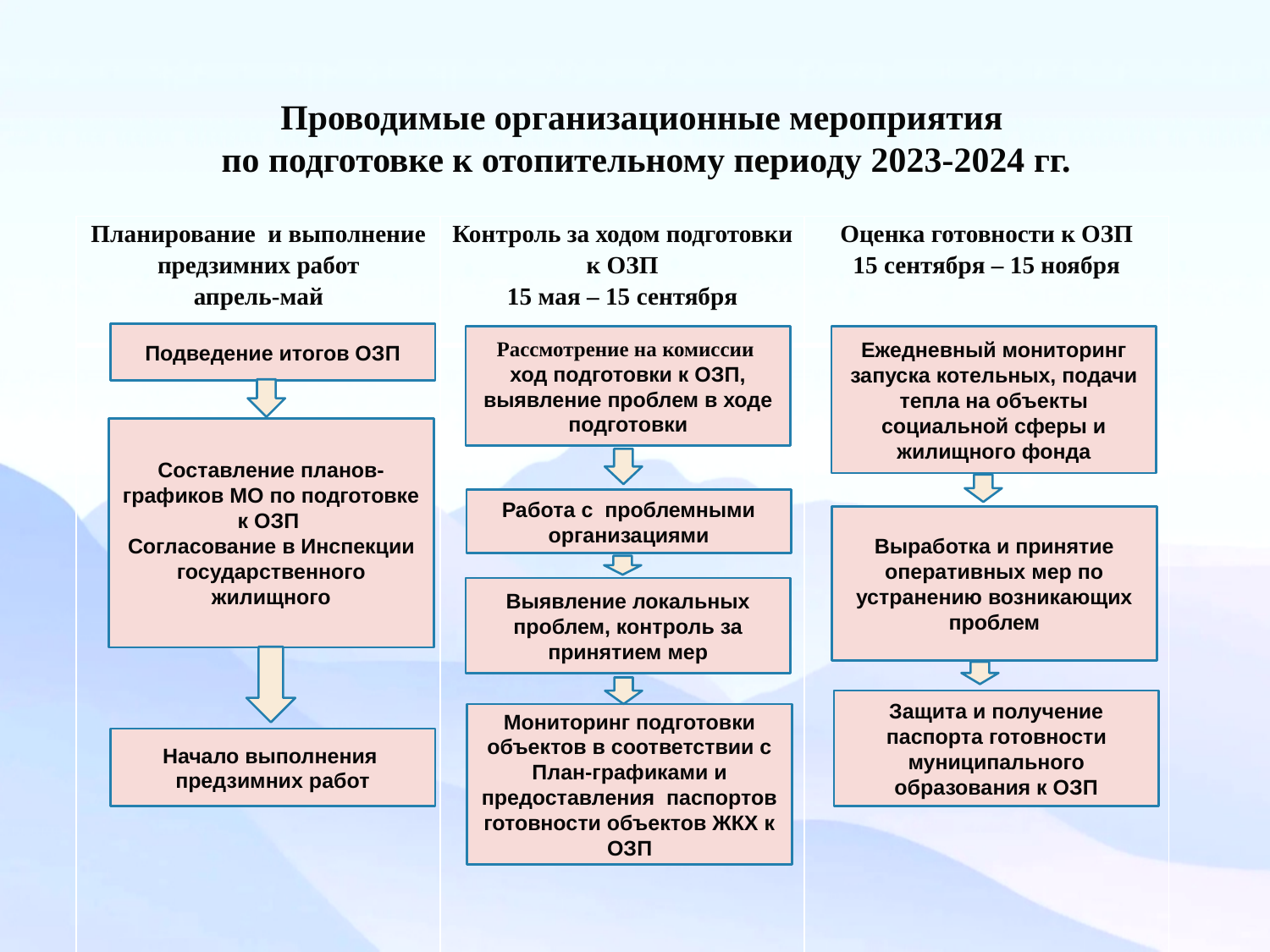

# Проводимые организационные мероприятия по подготовке к отопительному периоду 2023-2024 гг.
| Планирование и выполнение предзимних работ апрель-май | Контроль за ходом подготовки к ОЗП 15 мая – 15 сентября | Оценка готовности к ОЗП 15 сентября – 15 ноября |
| --- | --- | --- |
|  |  |  |
Подведение итогов ОЗП
Ежедневный мониторинг запуска котельных, подачи тепла на объекты социальной сферы и жилищного фонда
Рассмотрение на комиссии
ход подготовки к ОЗП, выявление проблем в ходе подготовки

Составление планов-графиков МО по подготовке к ОЗП
Согласование в Инспекции государственного жилищного

Работа с  проблемными организациями
Выработка и принятие оперативных мер по устранению возникающих проблем

Выявление локальных проблем, контроль за принятием мер

Защита и получение паспорта готовности муниципального образования к ОЗП
Мониторинг подготовки объектов в соответствии с План-графиками и предоставления  паспортов готовности объектов ЖКХ к ОЗП
Начало выполнения
предзимних работ